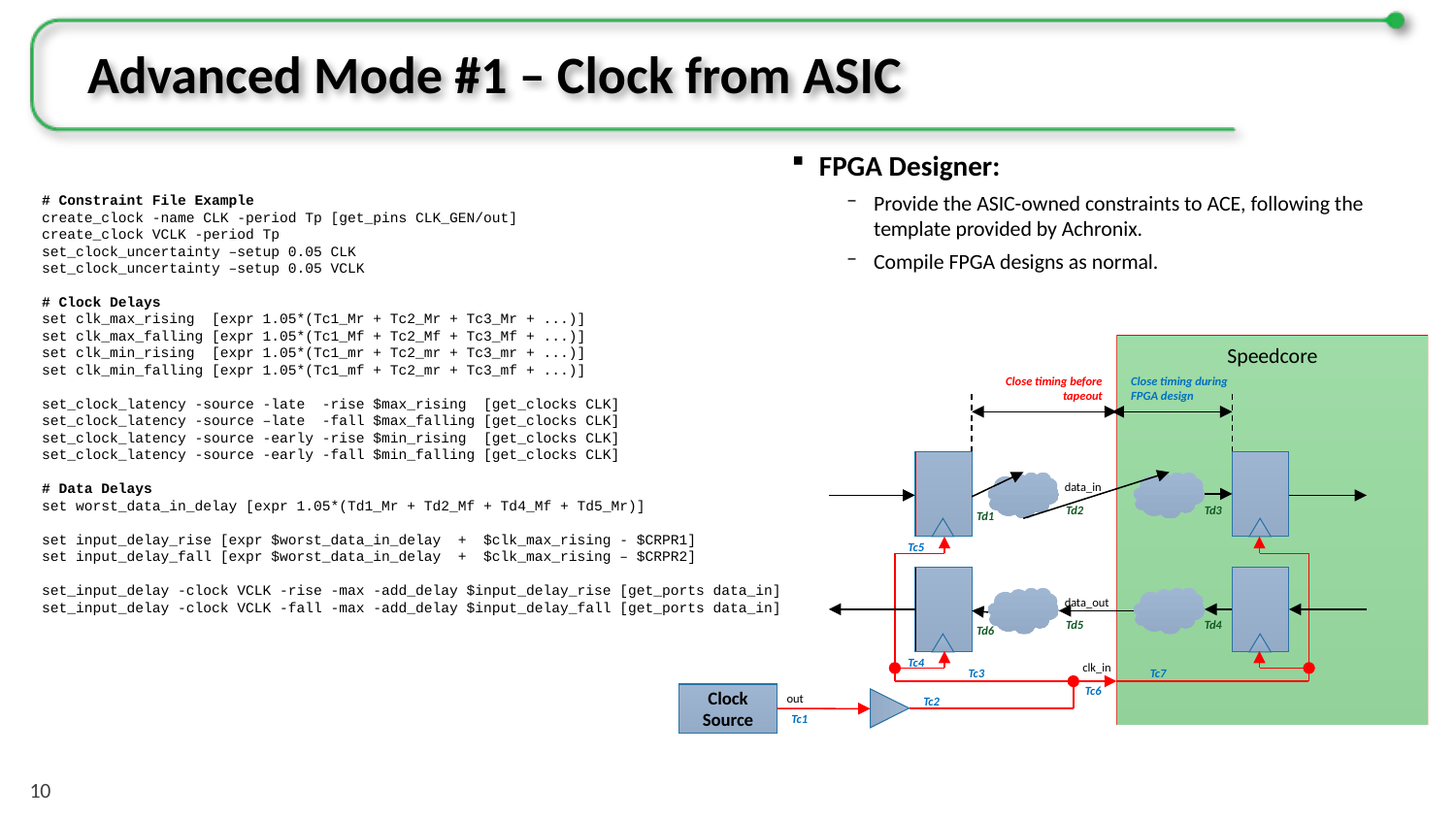

# Advanced Mode #1 – Clock from ASIC
FPGA Designer:
Provide the ASIC-owned constraints to ACE, following the template provided by Achronix.
Compile FPGA designs as normal.
# Constraint File Example
create_clock -name CLK -period Tp [get_pins CLK_GEN/out]
create_clock VCLK -period Tp
set_clock_uncertainty –setup 0.05 CLK
set_clock_uncertainty –setup 0.05 VCLK

# Clock Delays
set clk_max_rising  [expr 1.05*(Tc1_Mr + Tc2_Mr + Tc3_Mr + ...)]
set clk_max_falling [expr 1.05*(Tc1_Mf + Tc2_Mf + Tc3_Mf + ...)]
set clk_min_rising  [expr 1.05*(Tc1_mr + Tc2_mr + Tc3_mr + ...)]
set clk_min_falling [expr 1.05*(Tc1_mf + Tc2_mr + Tc3_mf + ...)]

set_clock_latency -source -late  -rise $max_rising  [get_clocks CLK]
set_clock_latency -source –late  -fall $max_falling [get_clocks CLK]
set_clock_latency -source -early -rise $min_rising  [get_clocks CLK]
set_clock_latency -source -early -fall $min_falling [get_clocks CLK]

# Data Delays
set worst_data_in_delay [expr 1.05*(Td1_Mr + Td2_Mf + Td4_Mf + Td5_Mr)]

set input_delay_rise [expr $worst_data_in_delay  +  $clk_max_rising - $CRPR1]
set input_delay_fall [expr $worst_data_in_delay  +  $clk_max_rising – $CRPR2]

set_input_delay -clock VCLK -rise -max -add_delay $input_delay_rise [get_ports data_in]
set_input_delay -clock VCLK -fall -max -add_delay $input_delay_fall [get_ports data_in]
Speedcore
Close timing before tapeout
Close timing during FPGA design

data_in

Td2
Td3
Td1
Tc5

data_out
Td5
Td4
Td6
Tc4
clk_in
Tc3
Tc7
Tc6
Clock Source
out
Tc2

Tc1

10